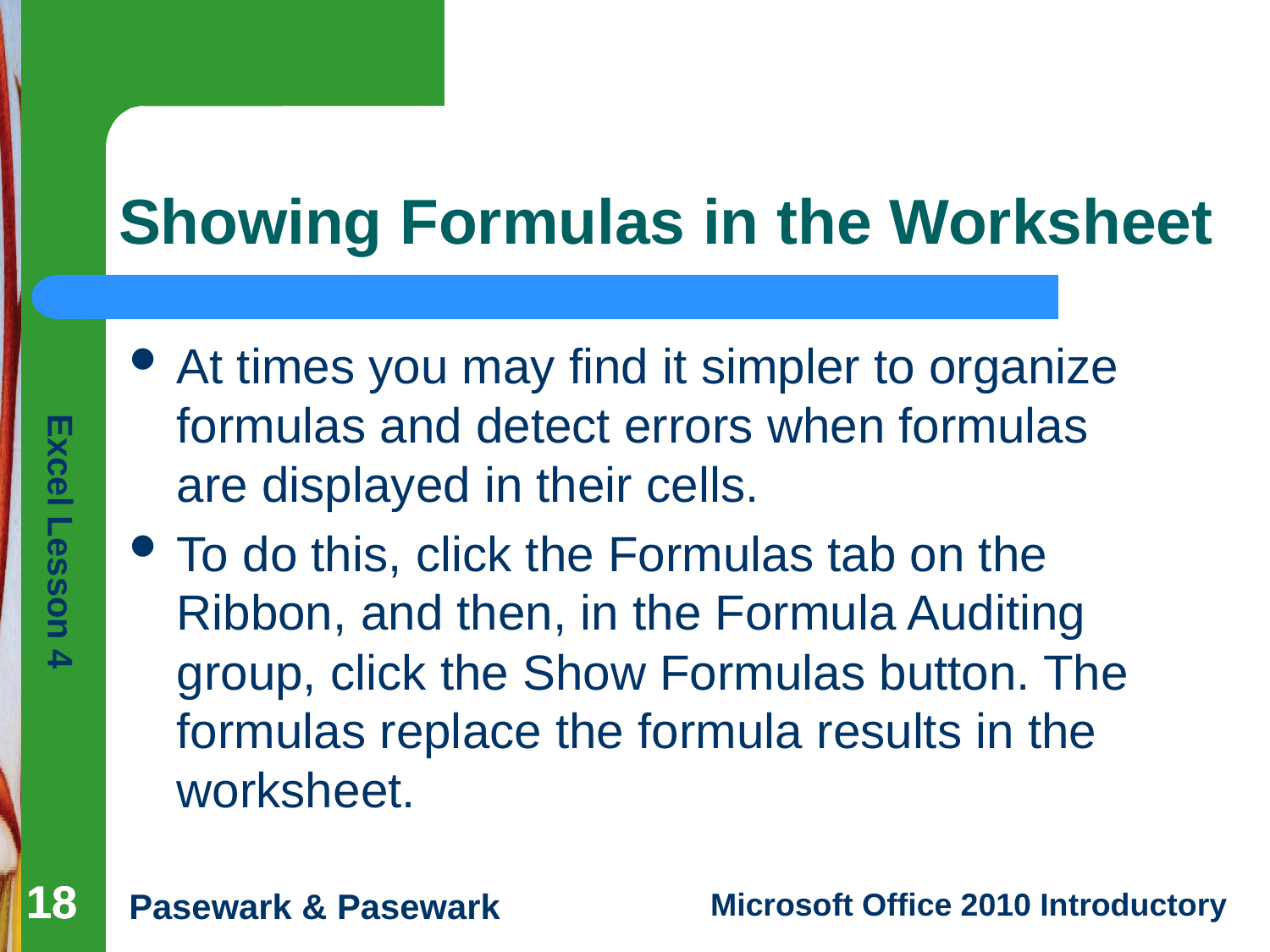

# Showing Formulas in the Worksheet
At times you may find it simpler to organize formulas and detect errors when formulas are displayed in their cells.
To do this, click the Formulas tab on the Ribbon, and then, in the Formula Auditing group, click the Show Formulas button. The formulas replace the formula results in the worksheet.
18
18
18